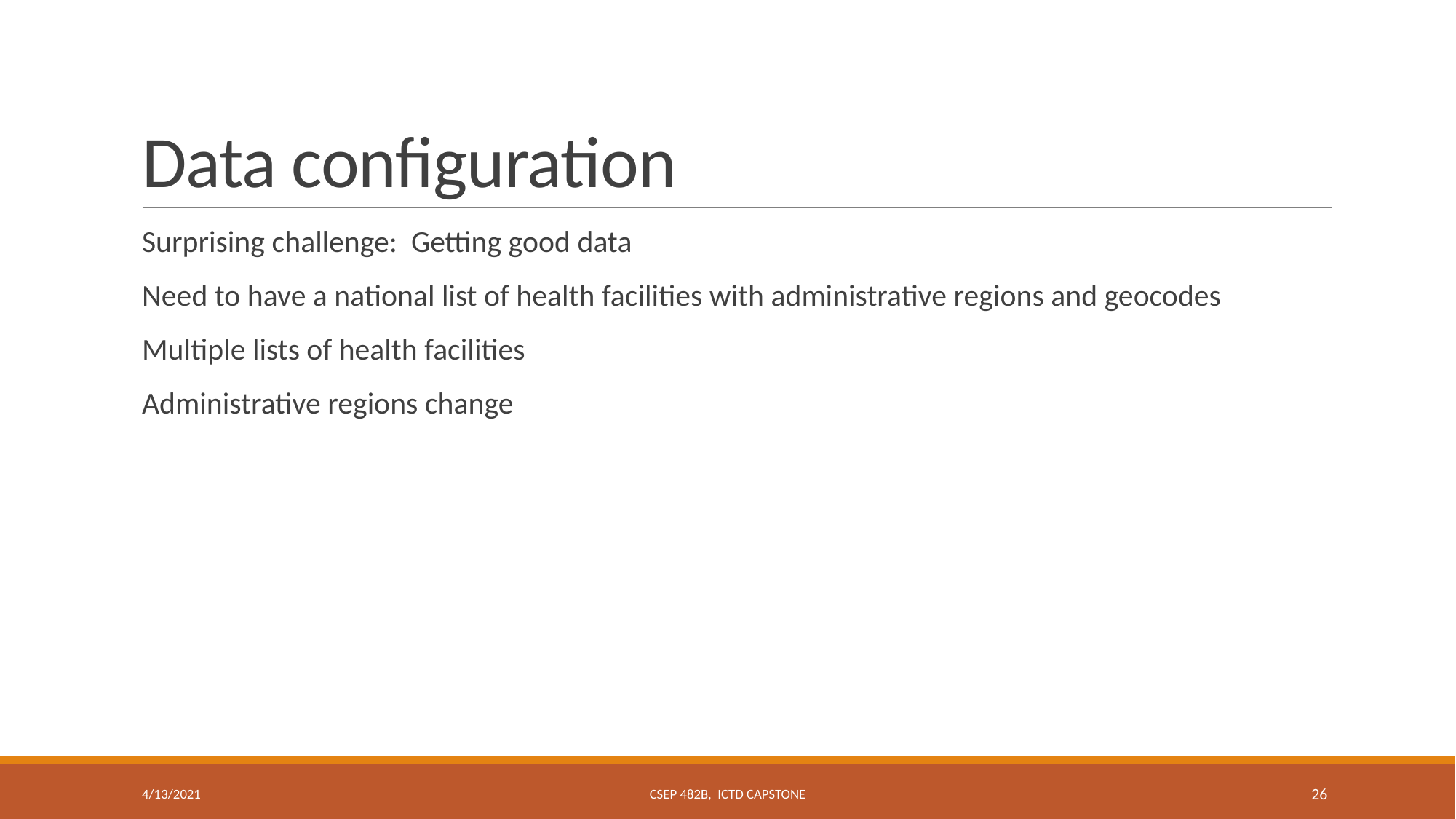

# Data configuration
Surprising challenge:  Getting good data
Need to have a national list of health facilities with administrative regions and geocodes
Multiple lists of health facilities
Administrative regions change
4/13/2021
CSEP 482B,  ICTD Capstone
26